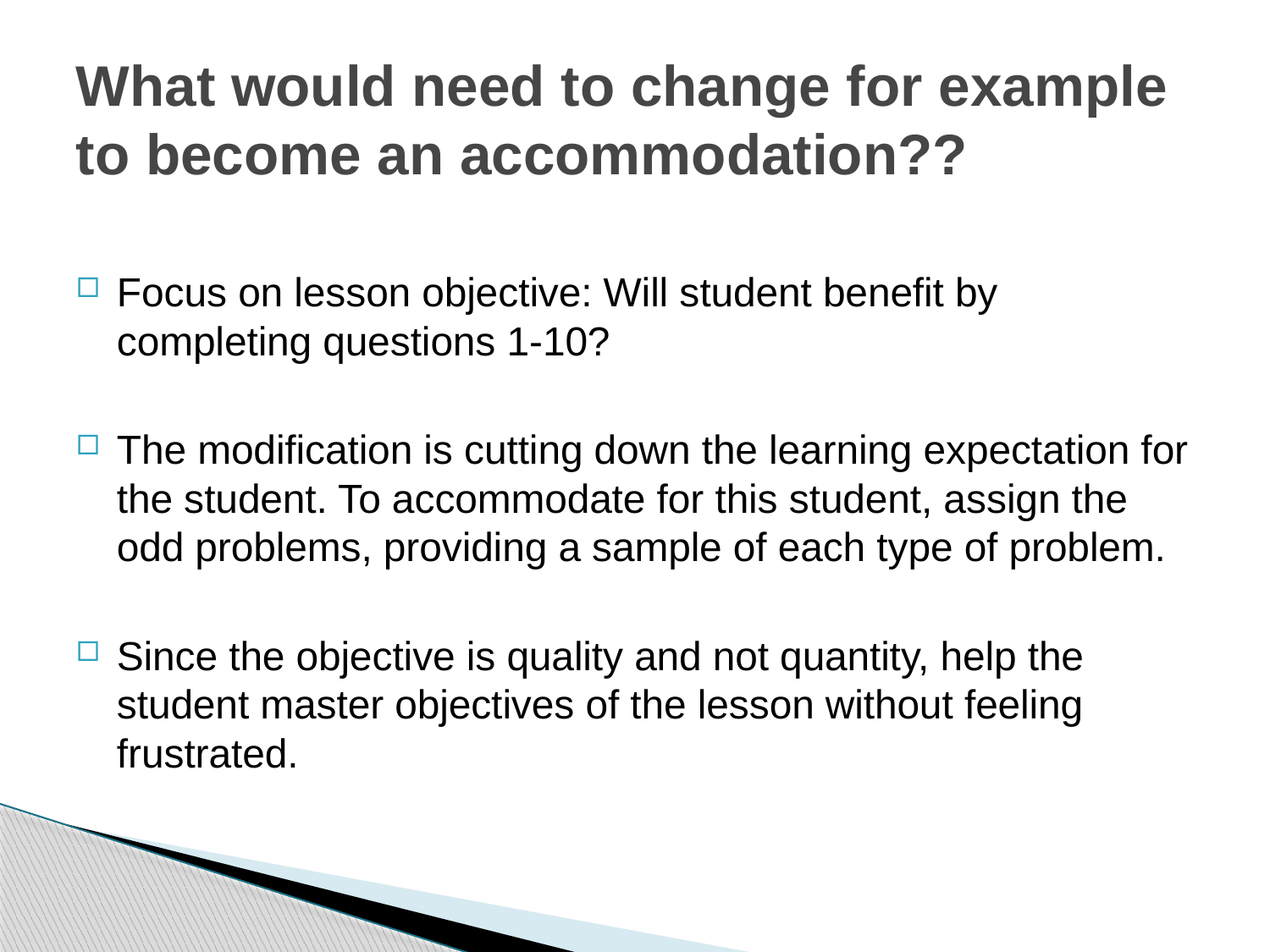

# What would need to change for example to become an accommodation??

Focus on lesson objective: Will student benefit by completing questions 1-10?

The modification is cutting down the learning expectation for the student. To accommodate for this student, assign the odd problems, providing a sample of each type of problem.

Since the objective is quality and not quantity, help the student master objectives of the lesson without feeling frustrated.